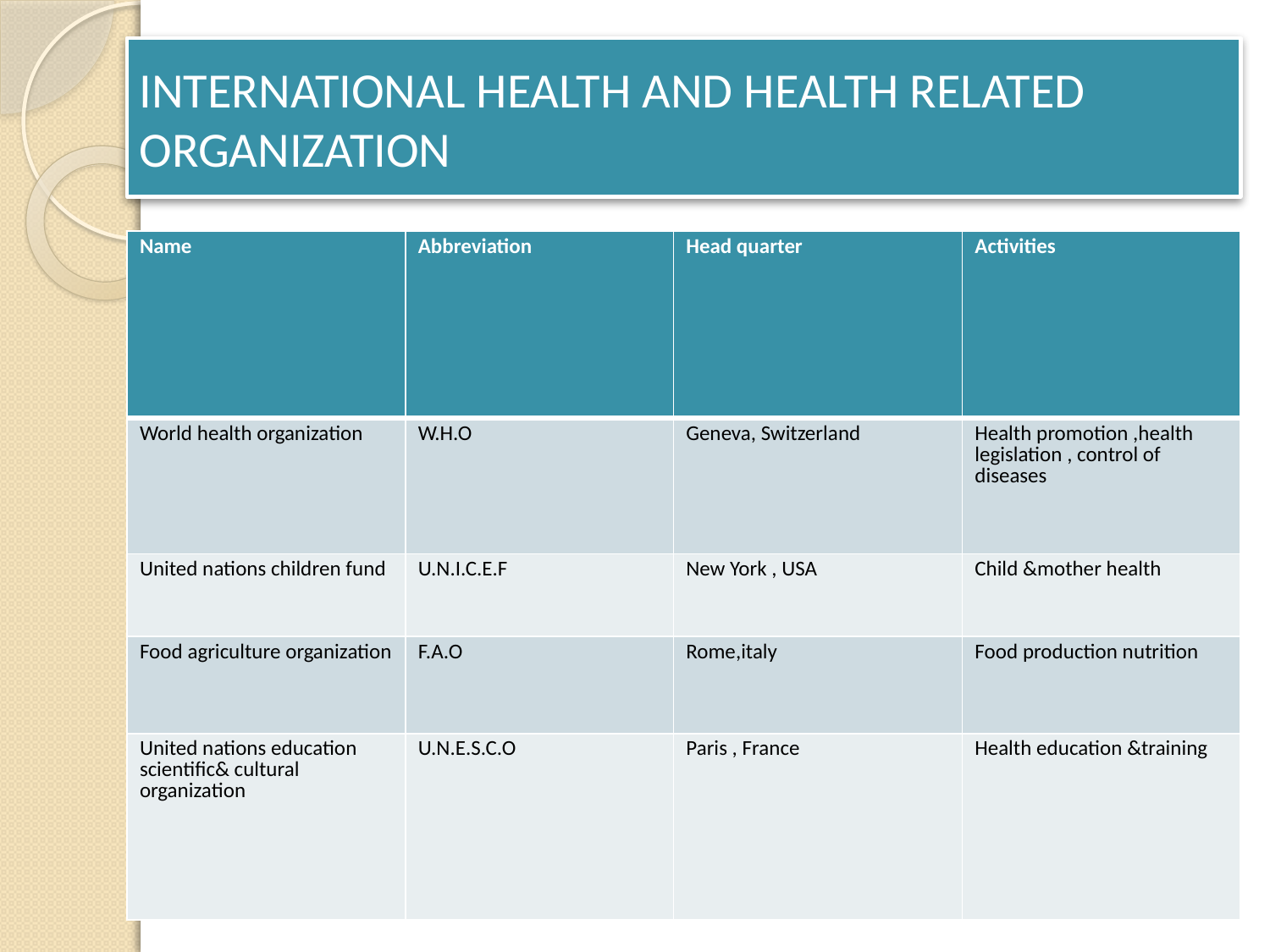

# INTERNATIONAL HEALTH AND HEALTH RELATED ORGANIZATION
| Name | Abbreviation | Head quarter | Activities |
| --- | --- | --- | --- |
| World health organization | W.H.O | Geneva, Switzerland | Health promotion ,health legislation , control of diseases |
| United nations children fund | U.N.I.C.E.F | New York , USA | Child &mother health |
| Food agriculture organization | F.A.O | Rome,italy | Food production nutrition |
| United nations education scientific& cultural organization | U.N.E.S.C.O | Paris , France | Health education &training |